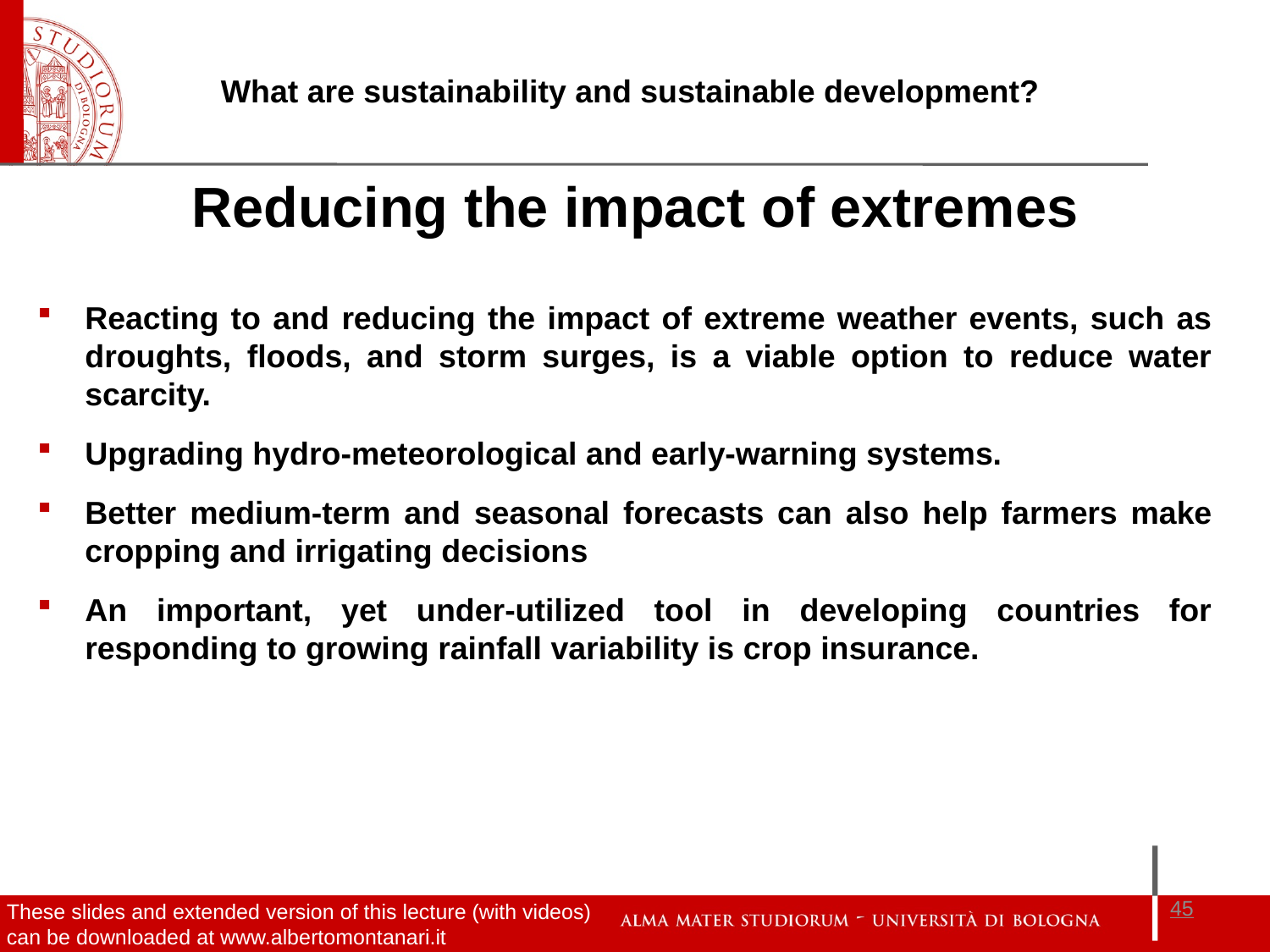

Reducing the impact of extremes
Reacting to and reducing the impact of extreme weather events, such as droughts, floods, and storm surges, is a viable option to reduce water scarcity.
Upgrading hydro-meteorological and early-warning systems.
Better medium-term and seasonal forecasts can also help farmers make cropping and irrigating decisions
An important, yet under-utilized tool in developing countries for responding to growing rainfall variability is crop insurance.
45